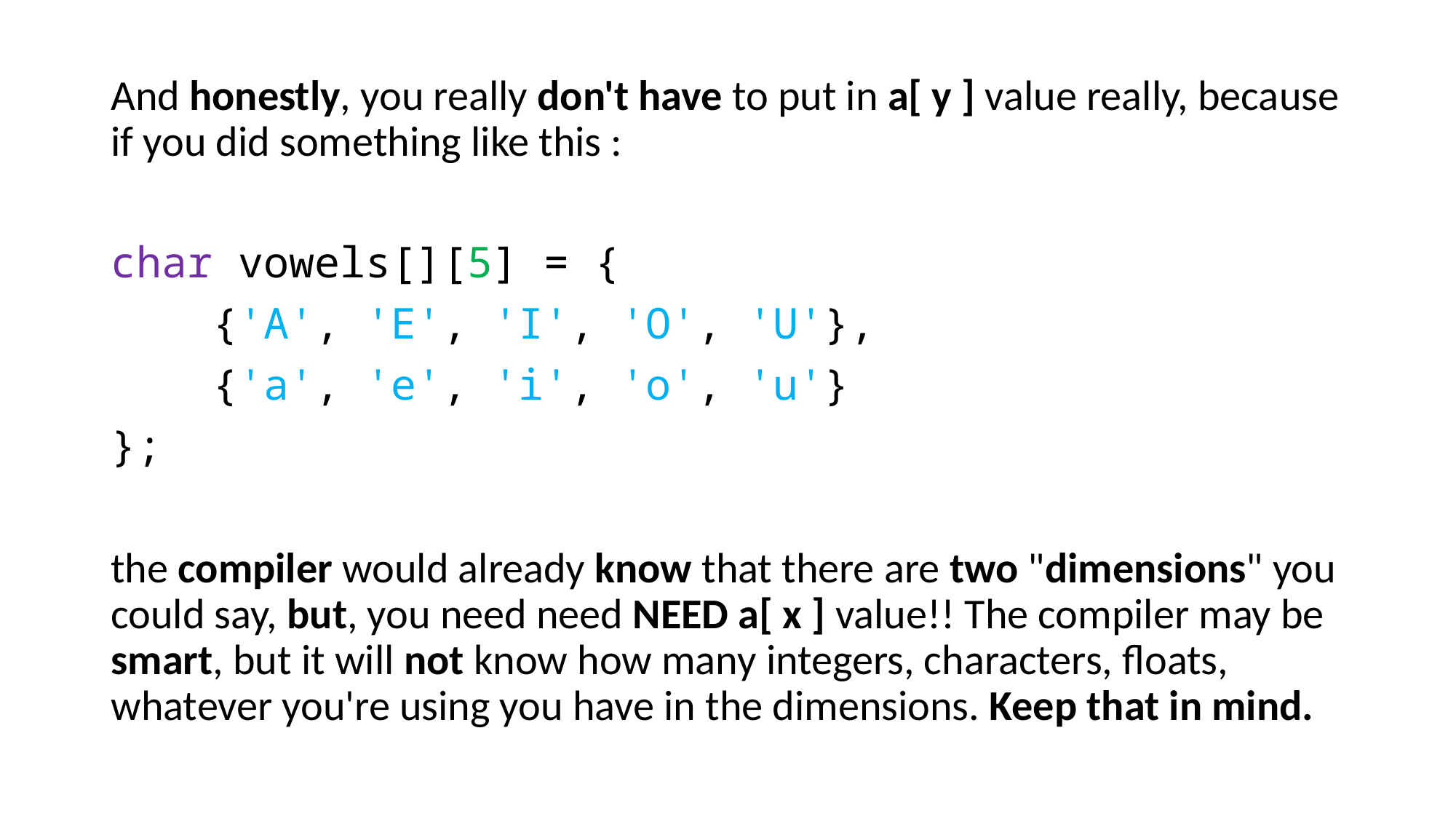

And honestly, you really don't have to put in a[ y ] value really, because if you did something like this :

char vowels[][5] = {
    {'A', 'E', 'I', 'O', 'U'},
    {'a', 'e', 'i', 'o', 'u'}
};

the compiler would already know that there are two "dimensions" you could say, but, you need need NEED a[ x ] value!! The compiler may be smart, but it will not know how many integers, characters, floats, whatever you're using you have in the dimensions. Keep that in mind.